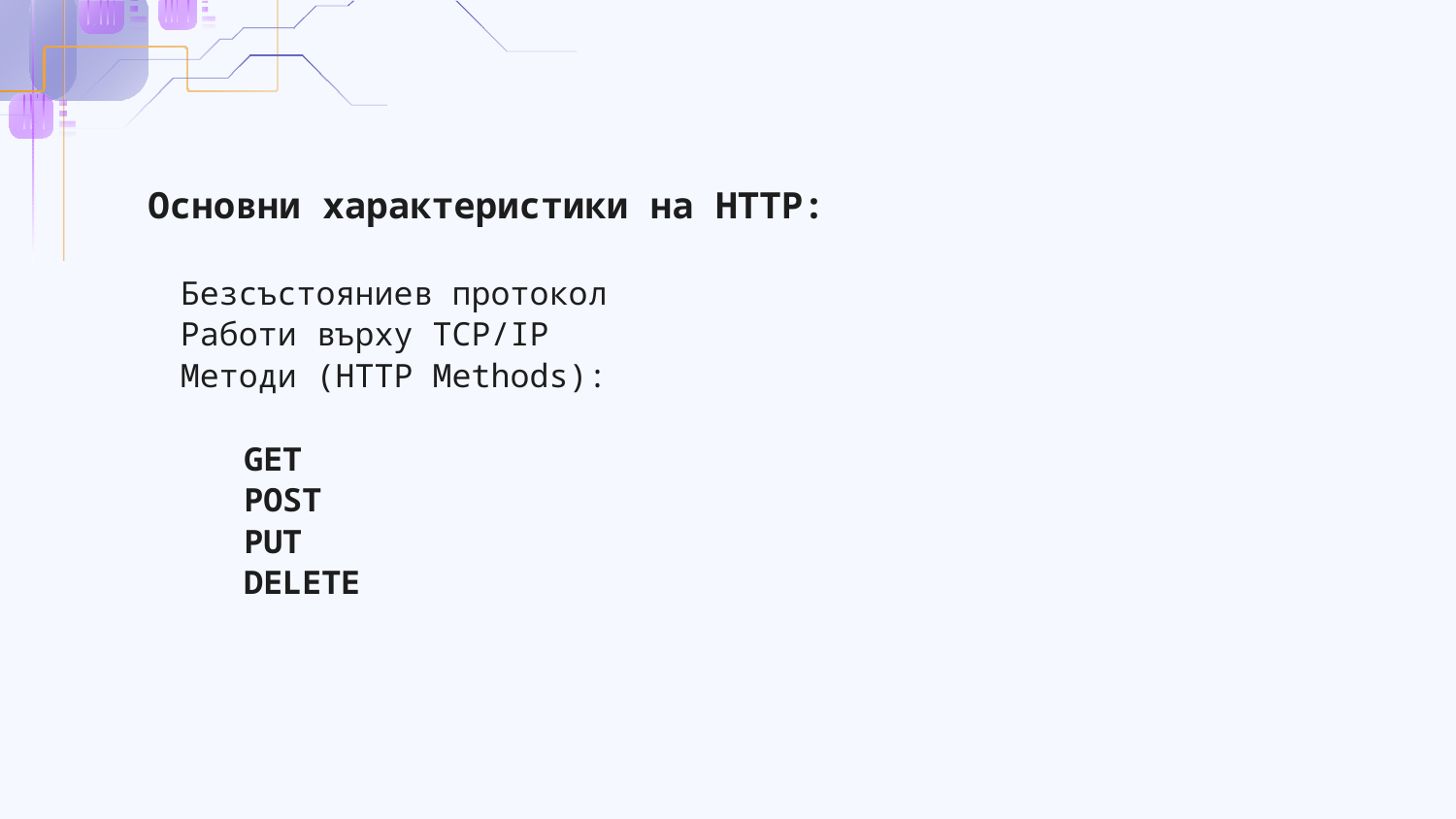

Основни характеристики на HTTP:

Безсъстояниев протокол
Работи върху TCP/IP
Методи (HTTP Methods):

GET
POST
PUT
DELETE